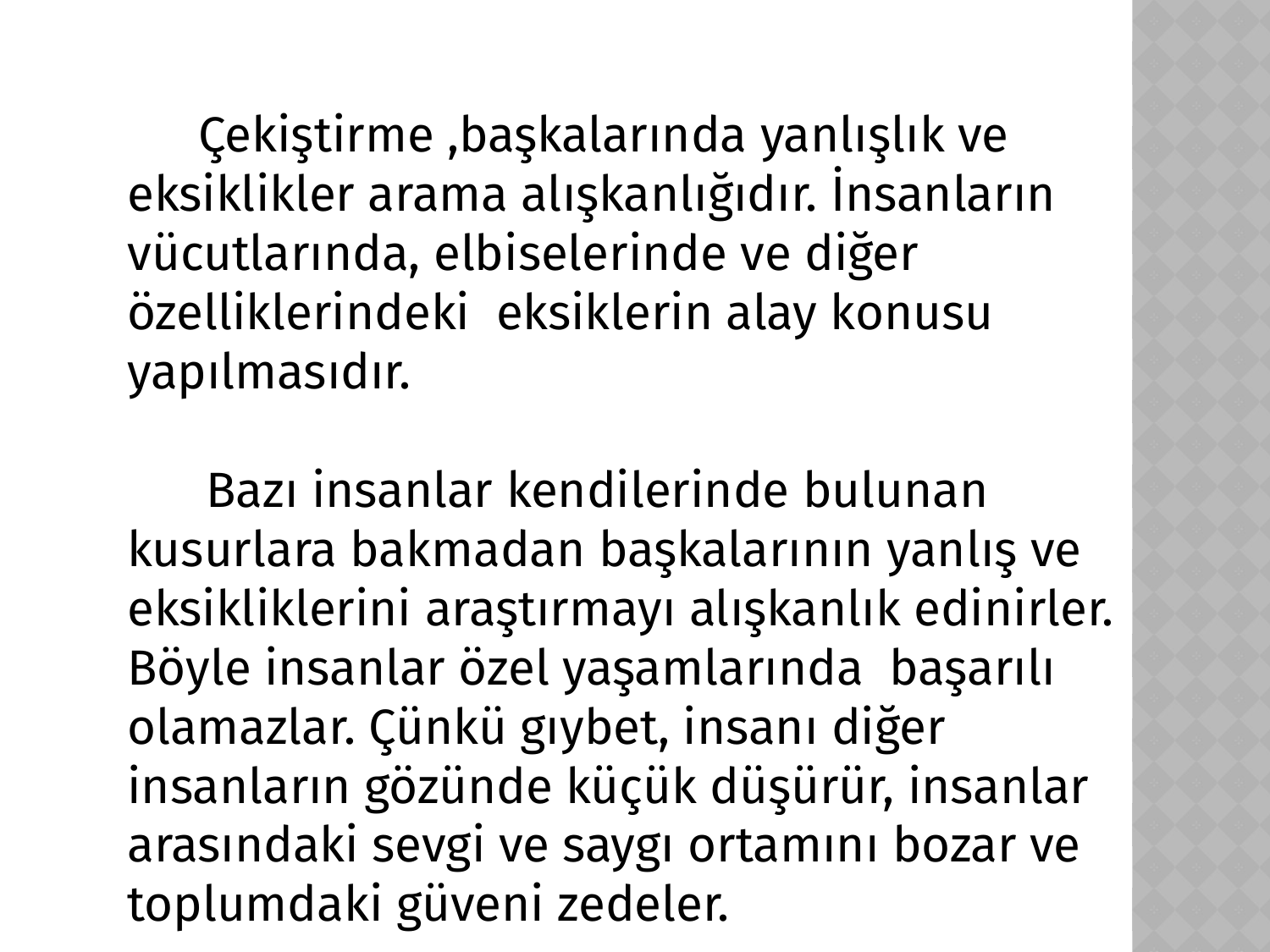

Çekiştirme ,başkalarında yanlışlık ve eksiklikler arama alışkanlığıdır. İnsanların vücutlarında, elbiselerinde ve diğer özelliklerindeki  eksiklerin alay konusu yapılmasıdır.

      Bazı insanlar kendilerinde bulunan kusurlara bakmadan başkalarının yanlış ve eksikliklerini araştırmayı alışkanlık edinirler. Böyle insanlar özel yaşamlarında  başarılı olamazlar. Çünkü gıybet, insanı diğer insanların gözünde küçük düşürür, insanlar arasındaki sevgi ve saygı ortamını bozar ve toplumdaki güveni zedeler.